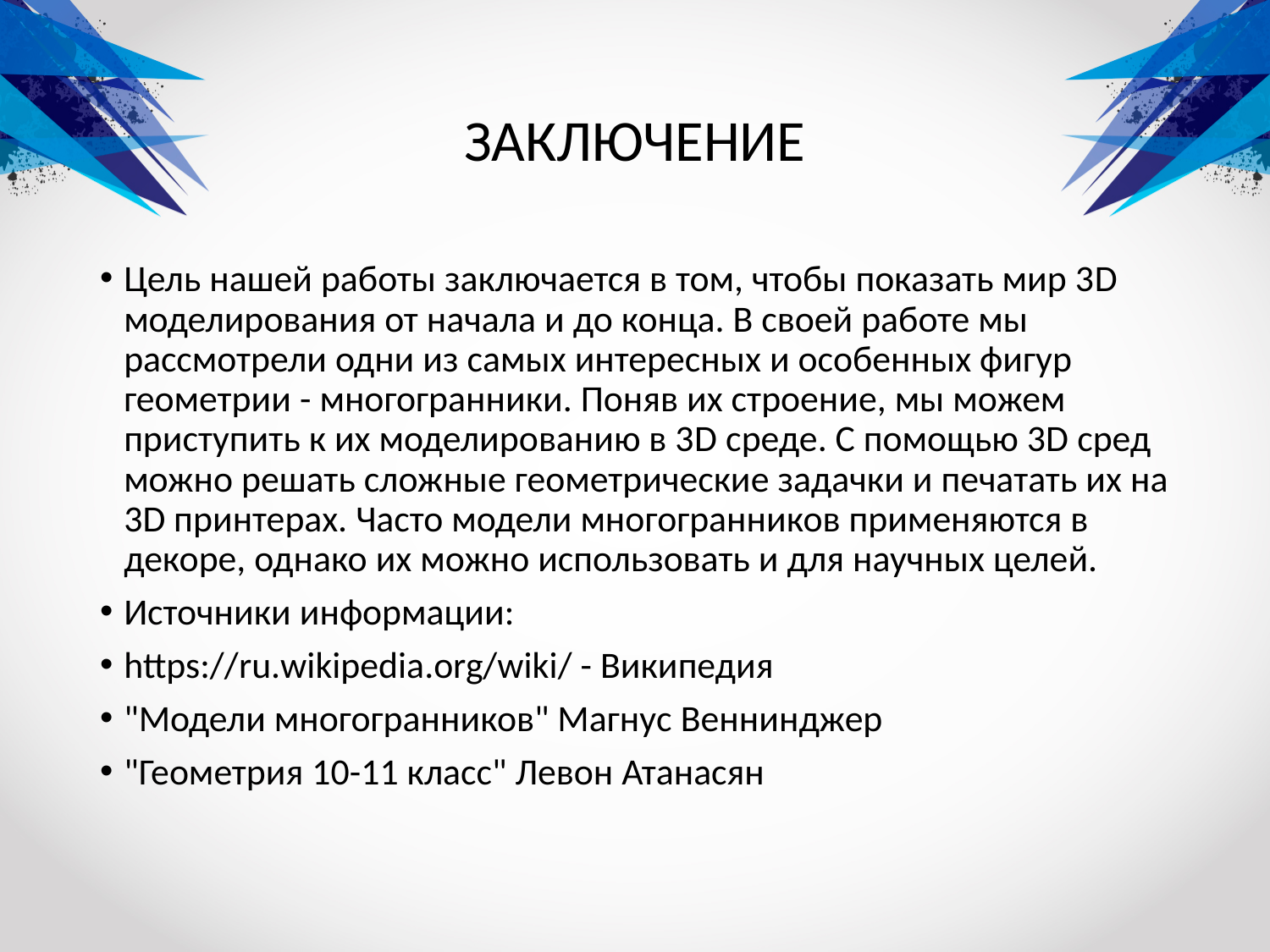

# ЗАКЛЮЧЕНИЕ
Цель нашей работы заключается в том, чтобы показать мир 3D моделирования от начала и до конца. В своей работе мы рассмотрели одни из самых интересных и особенных фигур геометрии - многогранники. Поняв их строение, мы можем приступить к их моделированию в 3D среде. С помощью 3D сред можно решать сложные геометрические задачки и печатать их на 3D принтерах. Часто модели многогранников применяются в декоре, однако их можно использовать и для научных целей.
Источники информации:
https://ru.wikipedia.org/wiki/ - Википедия
"Модели многогранников" Магнус Веннинджер
"Геометрия 10-11 класс" Левон Атанасян